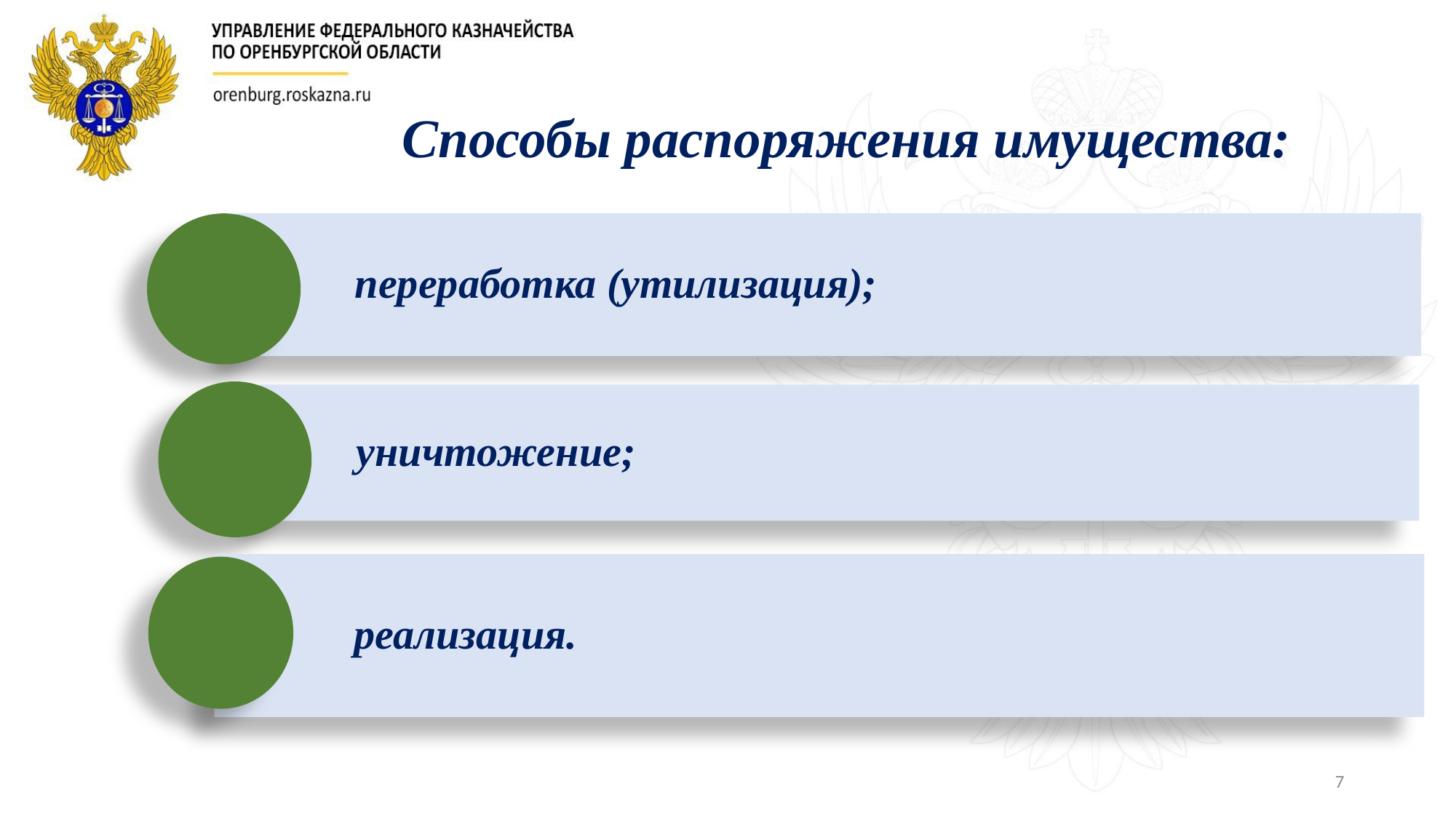

Способы распоряжения имущества:
   переработка (утилизация);
 уничтожение;
     реализация.
7